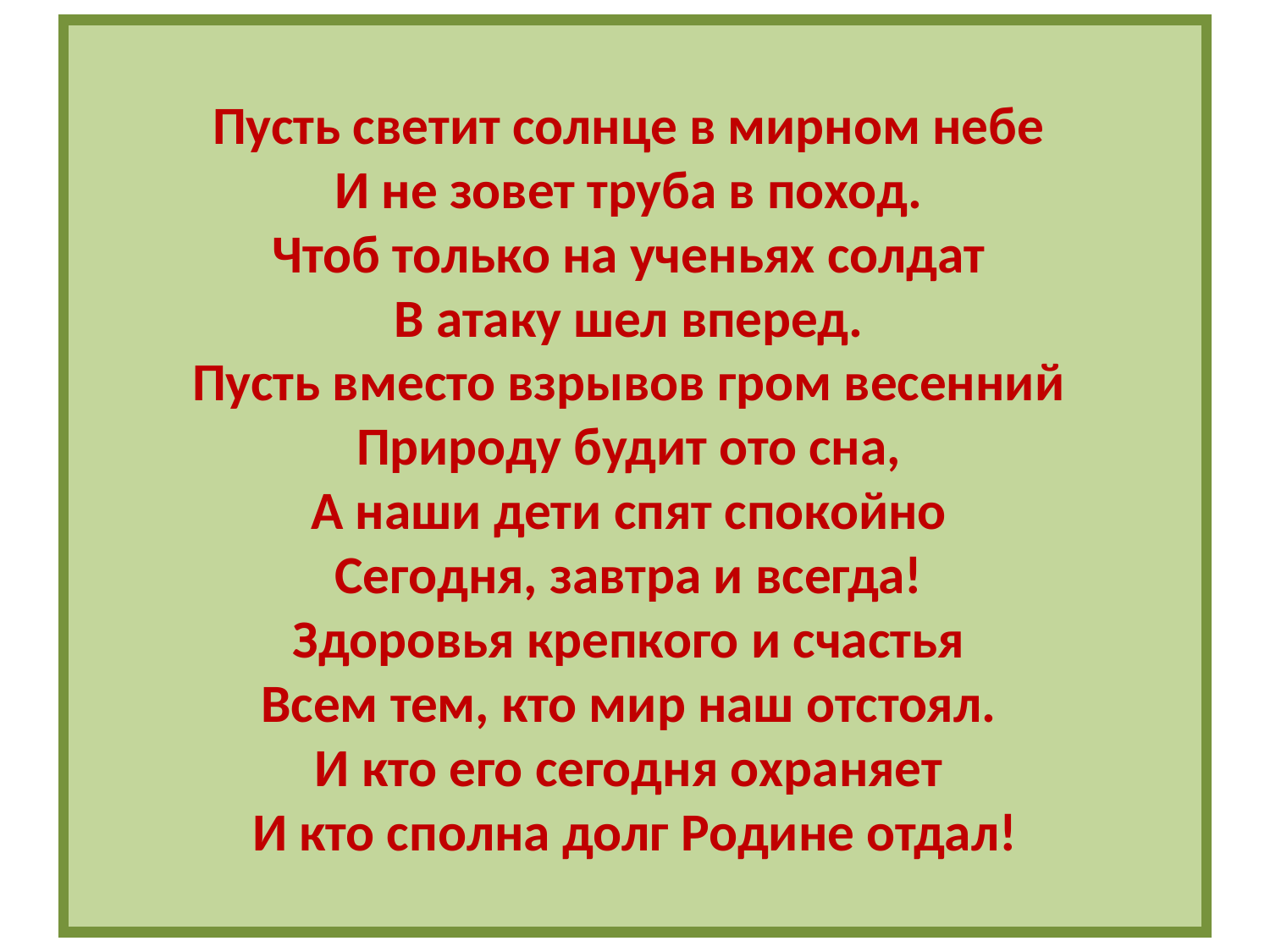

# Пусть светит солнце в мирном небе И не зовет труба в поход. Чтоб только на ученьях солдат В атаку шел вперед. Пусть вместо взрывов гром весенний Природу будит ото сна, А наши дети спят спокойно Сегодня, завтра и всегда! Здоровья крепкого и счастья Всем тем, кто мир наш отстоял. И кто его сегодня охраняет И кто сполна долг Родине отдал!